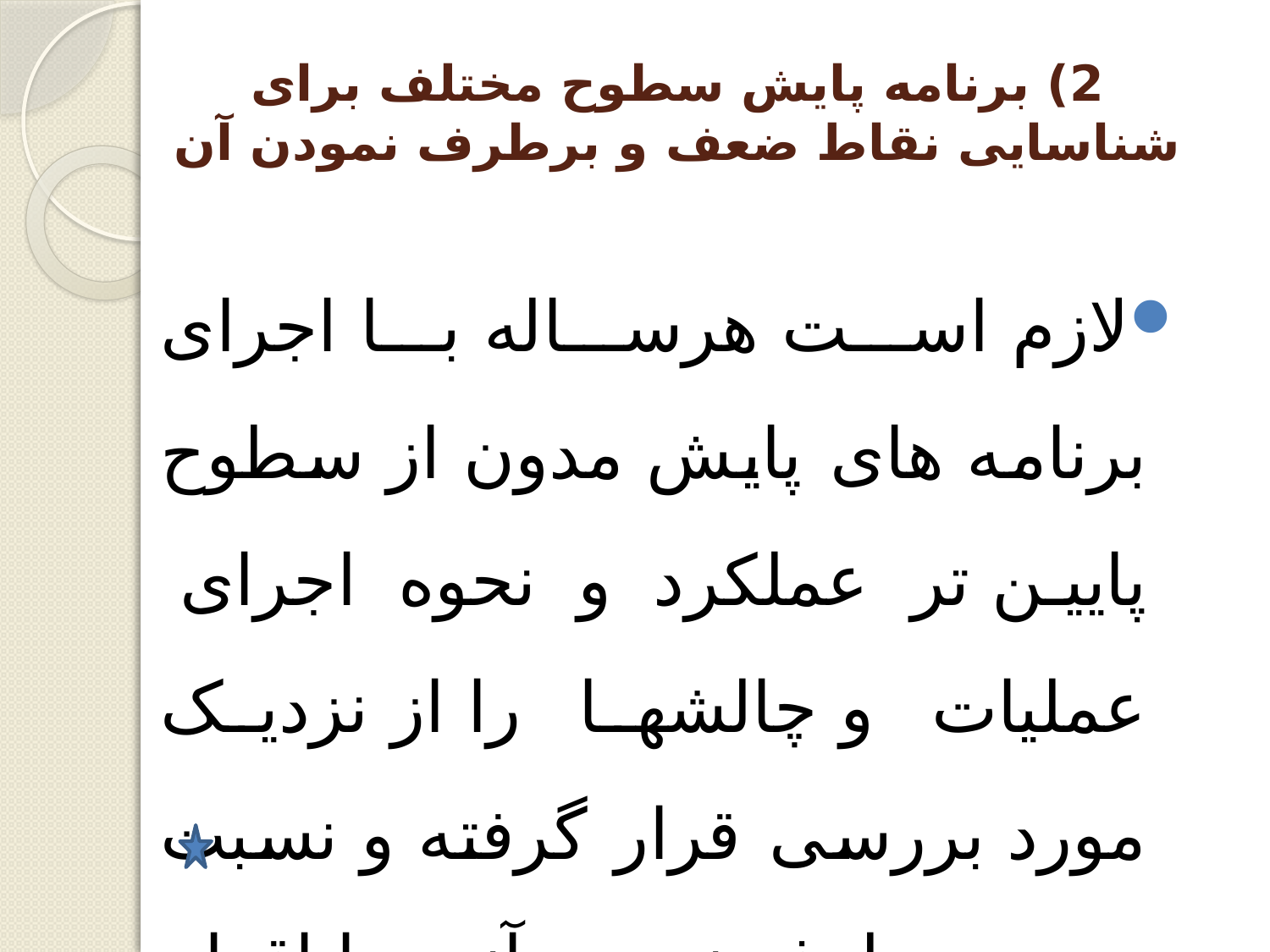

# 2) برنامه پایش سطوح مختلف برای شناسایی نقاط ضعف و برطرف نمودن آن
لازم است هرساله با اجرای برنامه های پایش مدون از سطوح پایین تر عملکرد و نحوه اجرای عملیات و چالشها را از نزدیک مورد بررسی قرار گرفته و نسبت به برطرف نمودن آنها اقدام نمود .